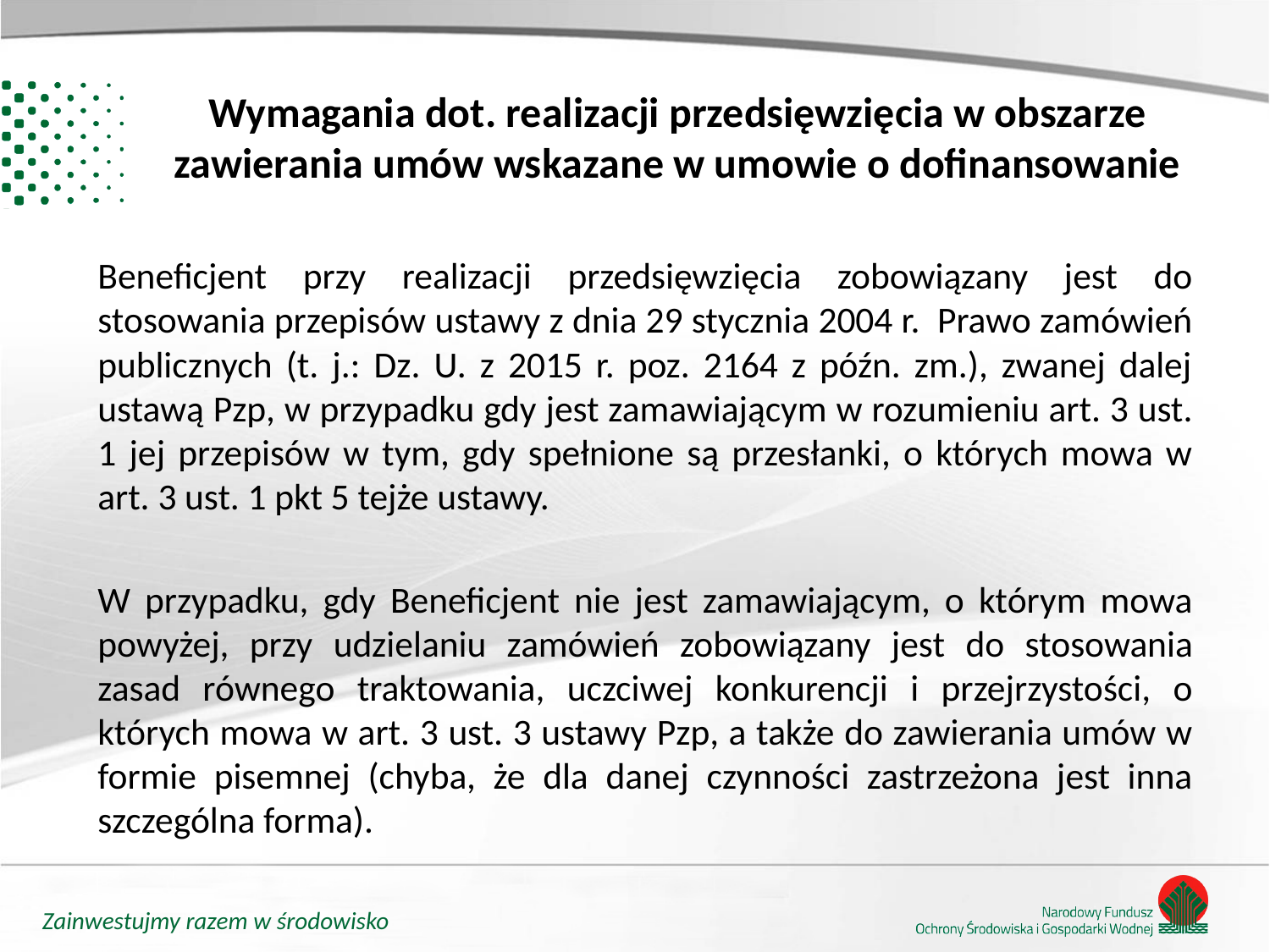

# Wymagania dot. realizacji przedsięwzięcia w obszarze zawierania umów wskazane w umowie o dofinansowanie
Beneficjent przy realizacji przedsięwzięcia zobowiązany jest do stosowania przepisów ustawy z dnia 29 stycznia 2004 r.  Prawo zamówień publicznych (t. j.: Dz. U. z 2015 r. poz. 2164 z późn. zm.), zwanej dalej ustawą Pzp, w przypadku gdy jest zamawiającym w rozumieniu art. 3 ust. 1 jej przepisów w tym, gdy spełnione są przesłanki, o których mowa w art. 3 ust. 1 pkt 5 tejże ustawy.

W przypadku, gdy Beneficjent nie jest zamawiającym, o którym mowa powyżej, przy udzielaniu zamówień zobowiązany jest do stosowania zasad równego traktowania, uczciwej konkurencji i przejrzystości, o których mowa w art. 3 ust. 3 ustawy Pzp, a także do zawierania umów w formie pisemnej (chyba, że dla danej czynności zastrzeżona jest inna szczególna forma).